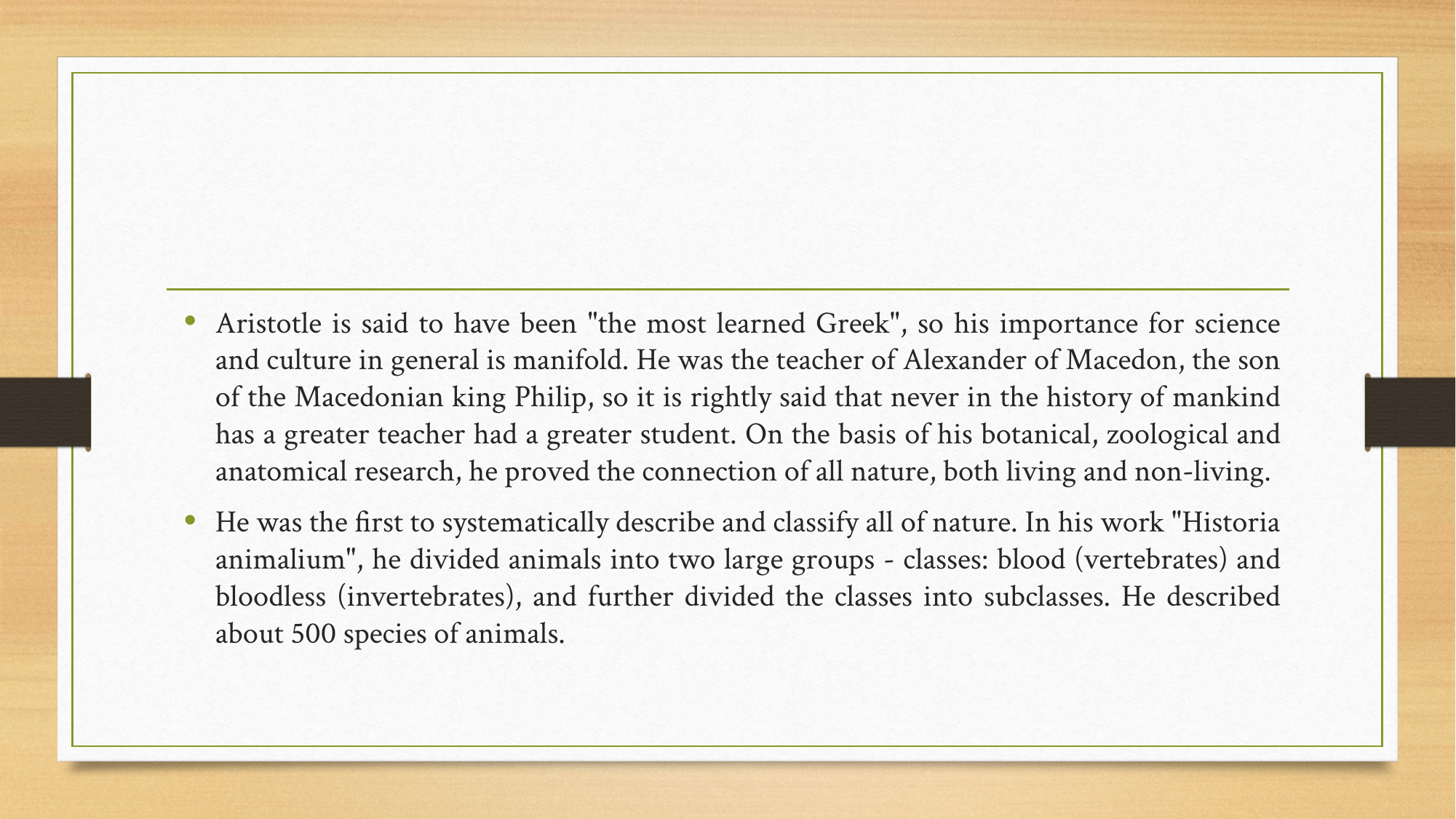

Aristotle is said to have been "the most learned Greek", so his importance for science and culture in general is manifold. He was the teacher of Alexander of Macedon, the son of the Macedonian king Philip, so it is rightly said that never in the history of mankind has a greater teacher had a greater student. On the basis of his botanical, zoological and anatomical research, he proved the connection of all nature, both living and non-living.
He was the first to systematically describe and classify all of nature. In his work "Historia animalium", he divided animals into two large groups - classes: blood (vertebrates) and bloodless (invertebrates), and further divided the classes into subclasses. He described about 500 species of animals.